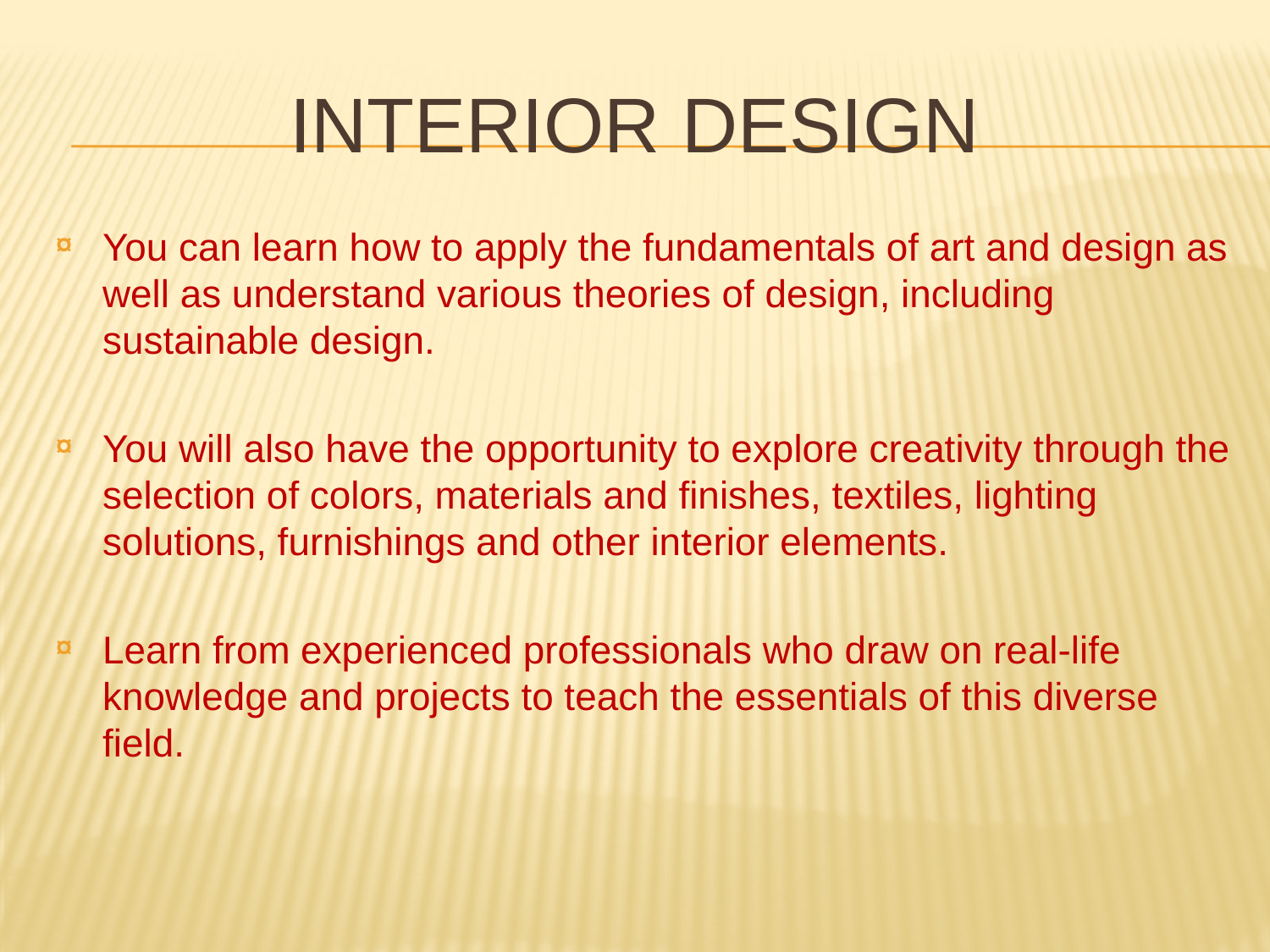

# Interior design
You can learn how to apply the fundamentals of art and design as well as understand various theories of design, including sustainable design.

You will also have the opportunity to explore creativity through the selection of colors, materials and finishes, textiles, lighting solutions, furnishings and other interior elements.

Learn from experienced professionals who draw on real-life knowledge and projects to teach the essentials of this diverse field.